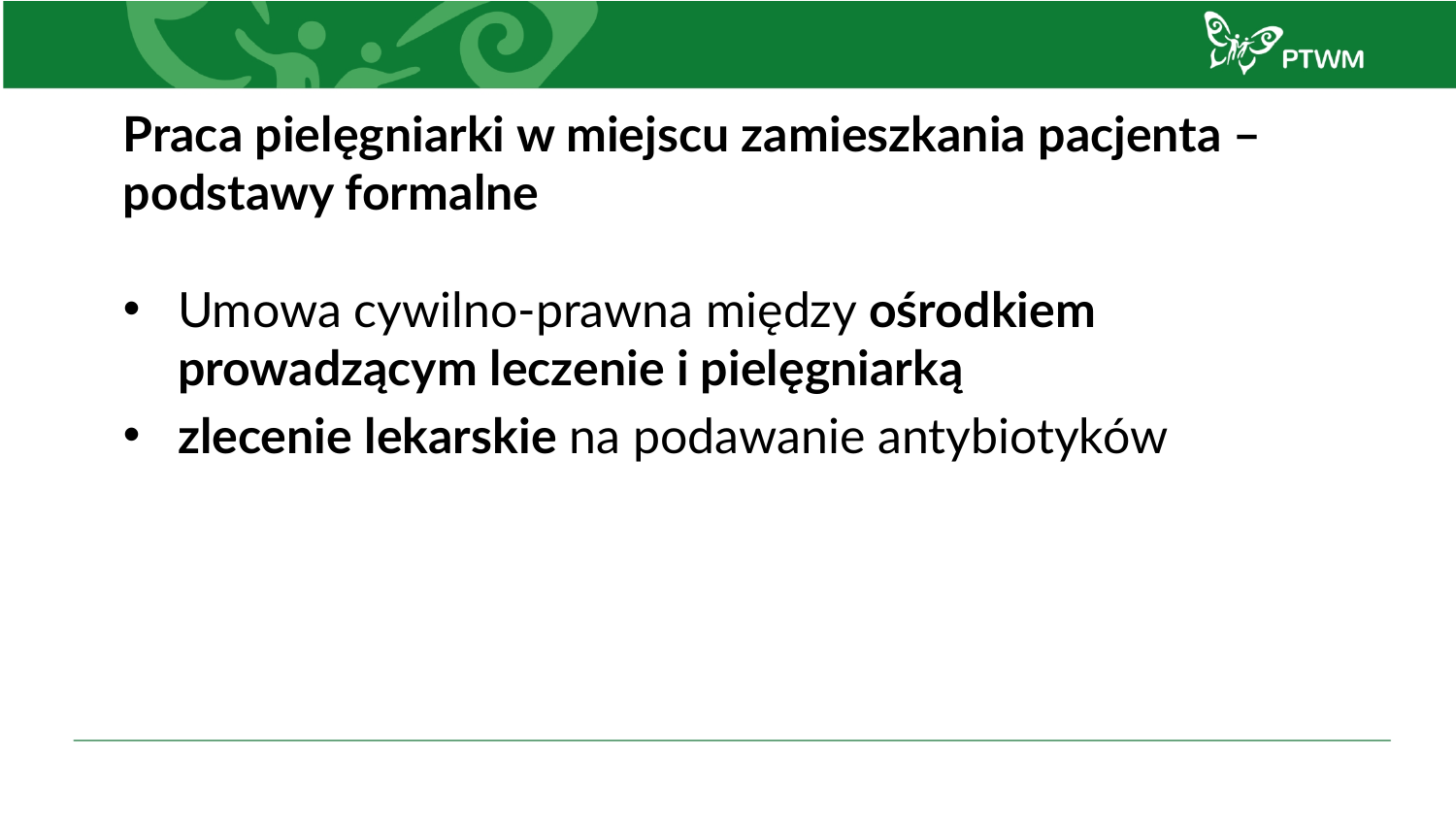

# Praca pielęgniarki w miejscu zamieszkania pacjenta – podstawy formalne
Umowa cywilno-prawna między ośrodkiem prowadzącym leczenie i pielęgniarką
zlecenie lekarskie na podawanie antybiotyków